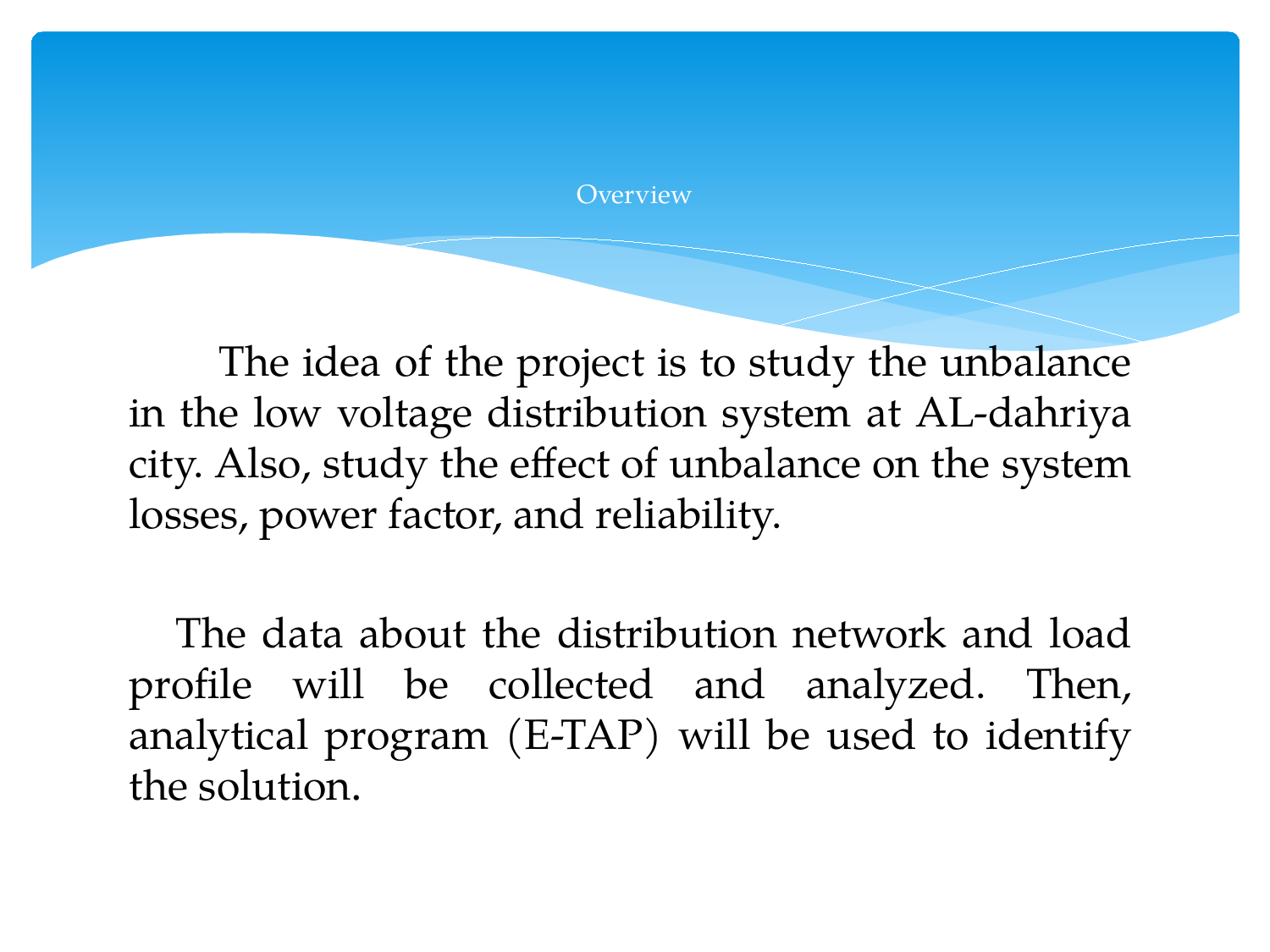

# Overview
       The idea of the project is to study the unbalance in the low voltage distribution system at AL-dahriya city. Also, study the effect of unbalance on the system losses, power factor, and reliability.

   The data about the distribution network and load profile will be collected and analyzed. Then, analytical program (E-TAP) will be used to identify the solution.